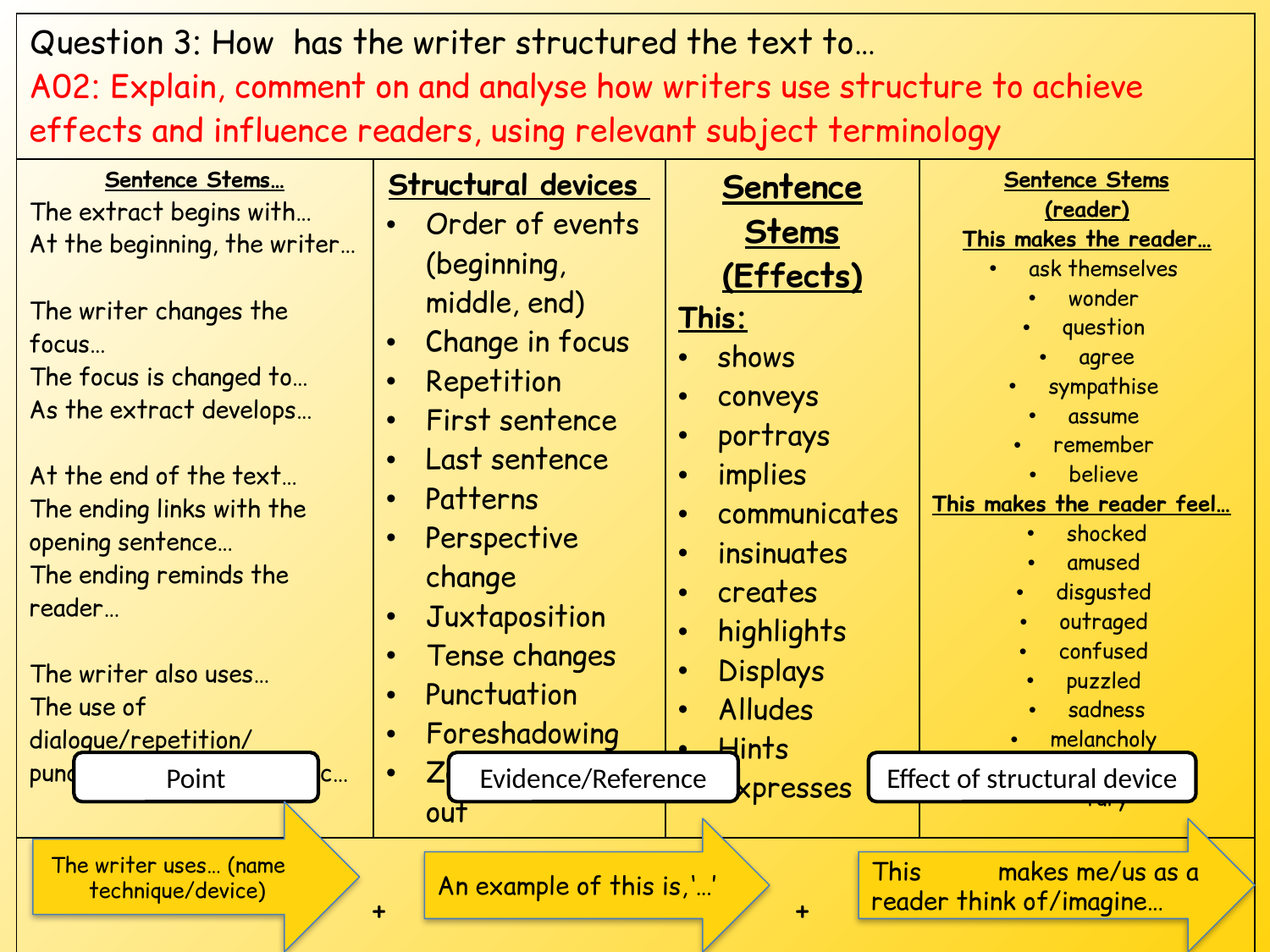

| Question 3: How has the writer structured the text to… A02: Explain, comment on and analyse how writers use structure to achieve effects and influence readers, using relevant subject terminology |  |  |  |
| --- | --- | --- | --- |
| Sentence Stems… The extract begins with… At the beginning, the writer… The writer changes the focus… The focus is changed to… As the extract develops… At the end of the text… The ending links with the opening sentence… The ending reminds the reader… The writer also uses… The use of dialogue/repetition/ punctuation/zooming in, etc… | Structural devices Order of events (beginning, middle, end) Change in focus Repetition First sentence Last sentence Patterns Perspective change Juxtaposition Tense changes Punctuation Foreshadowing Zoom in/Zoom out | Sentence Stems (Effects) This: shows conveys portrays implies communicates insinuates creates highlights Displays Alludes Hints Expresses | Sentence Stems (reader) This makes the reader… ask themselves wonder question agree sympathise assume remember believe This makes the reader feel… shocked amused disgusted outraged confused puzzled sadness melancholy frustration fury |
| + + + + |  |  |  |
Point
Evidence/Reference
Effect of structural device
The writer uses… (name	technique/device)
An example of this is,	‘…’
This	makes me/us as a reader think of/imagine…